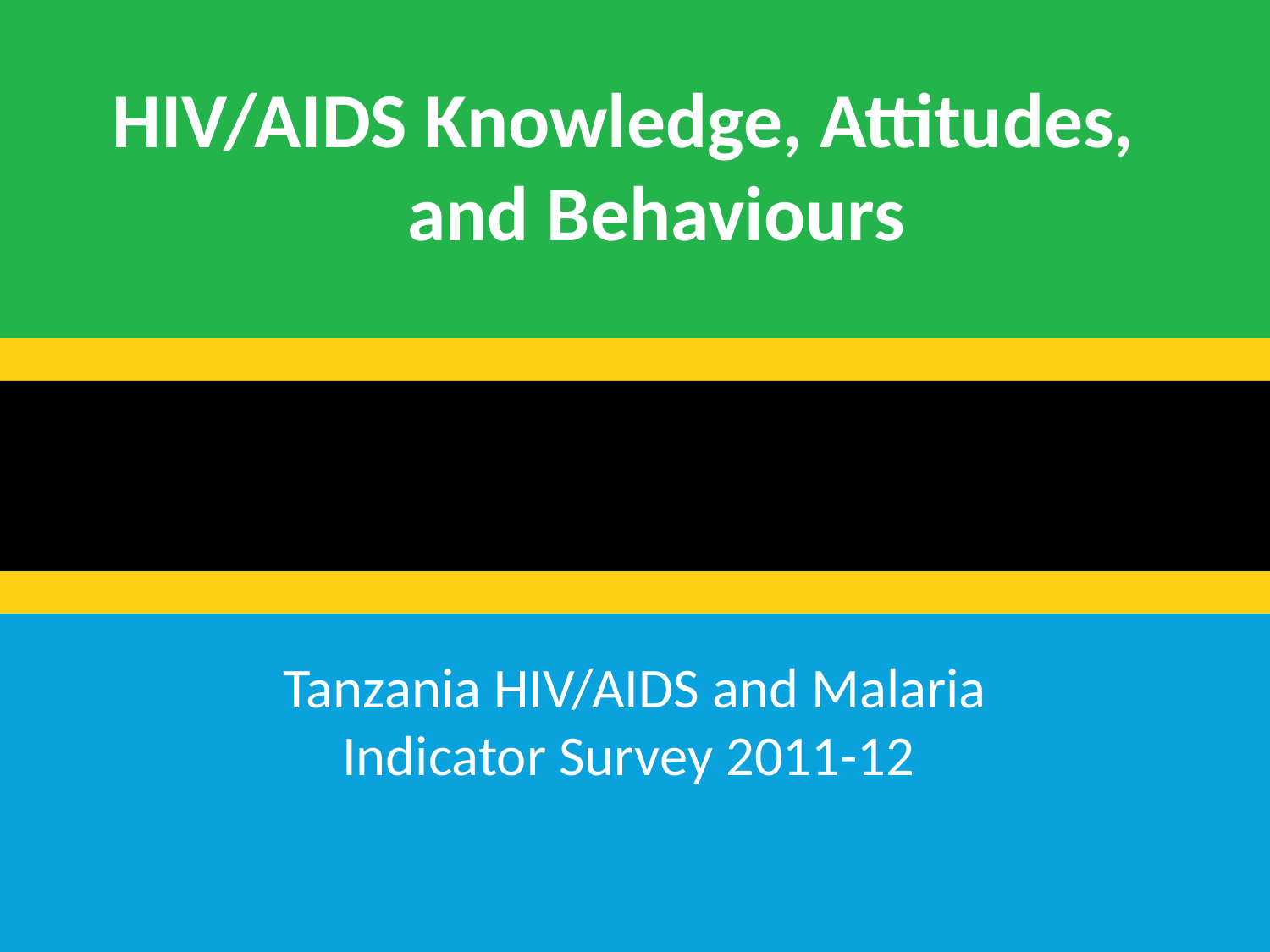

HIV/AIDS Knowledge, Attitudes,
and Behaviours

Tanzania HIV/AIDS and Malaria Indicator Survey 2011-12